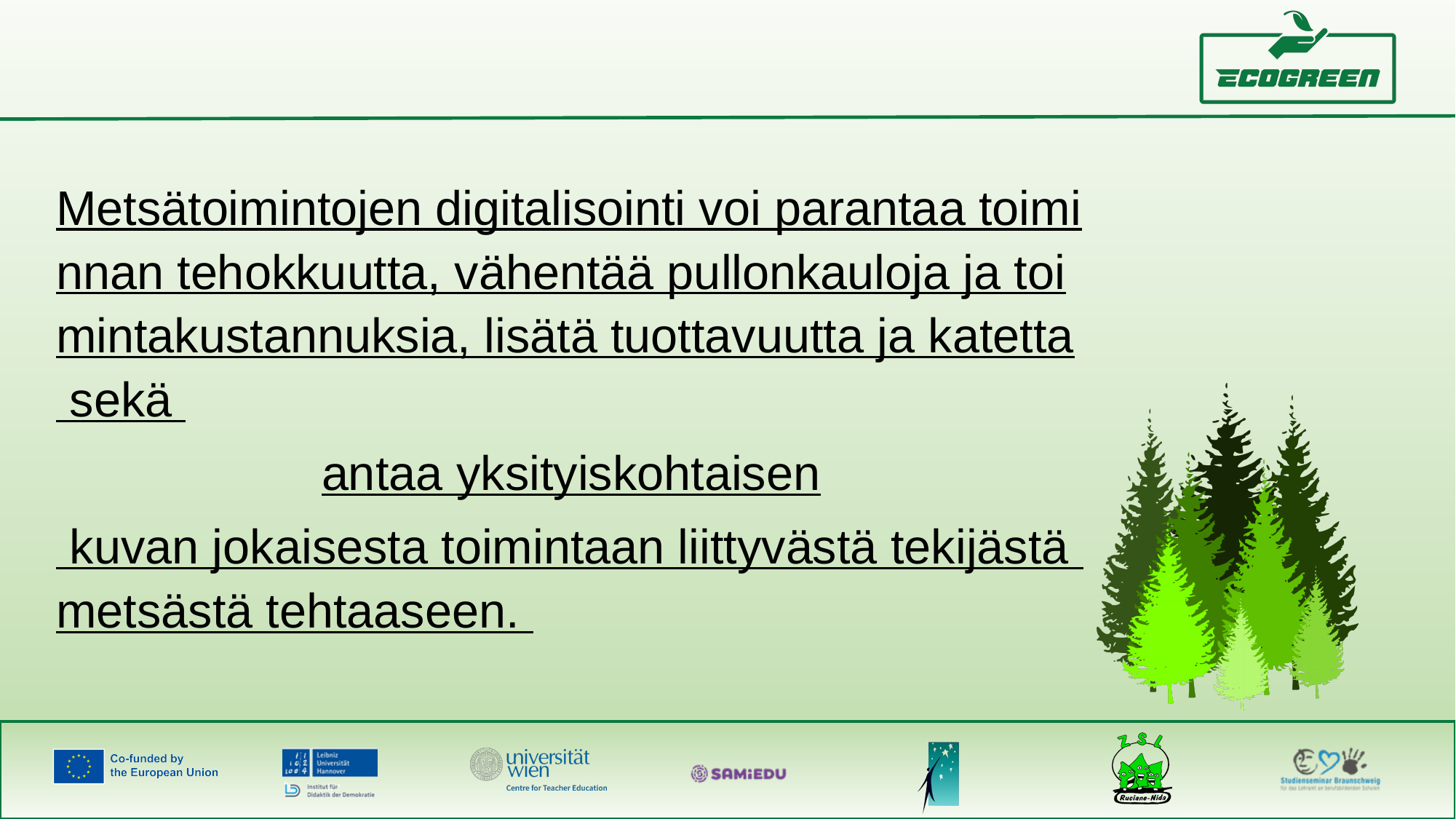

Metsätoimintojen digitalisointi voi parantaa toiminnan tehokkuutta, vähentää pullonkauloja ja toimintakustannuksia, lisätä tuottavuutta ja katetta sekä antaa yksityiskohtaisen kuvan jokaisesta toimintaan liittyvästä tekijästä metsästä tehtaaseen.